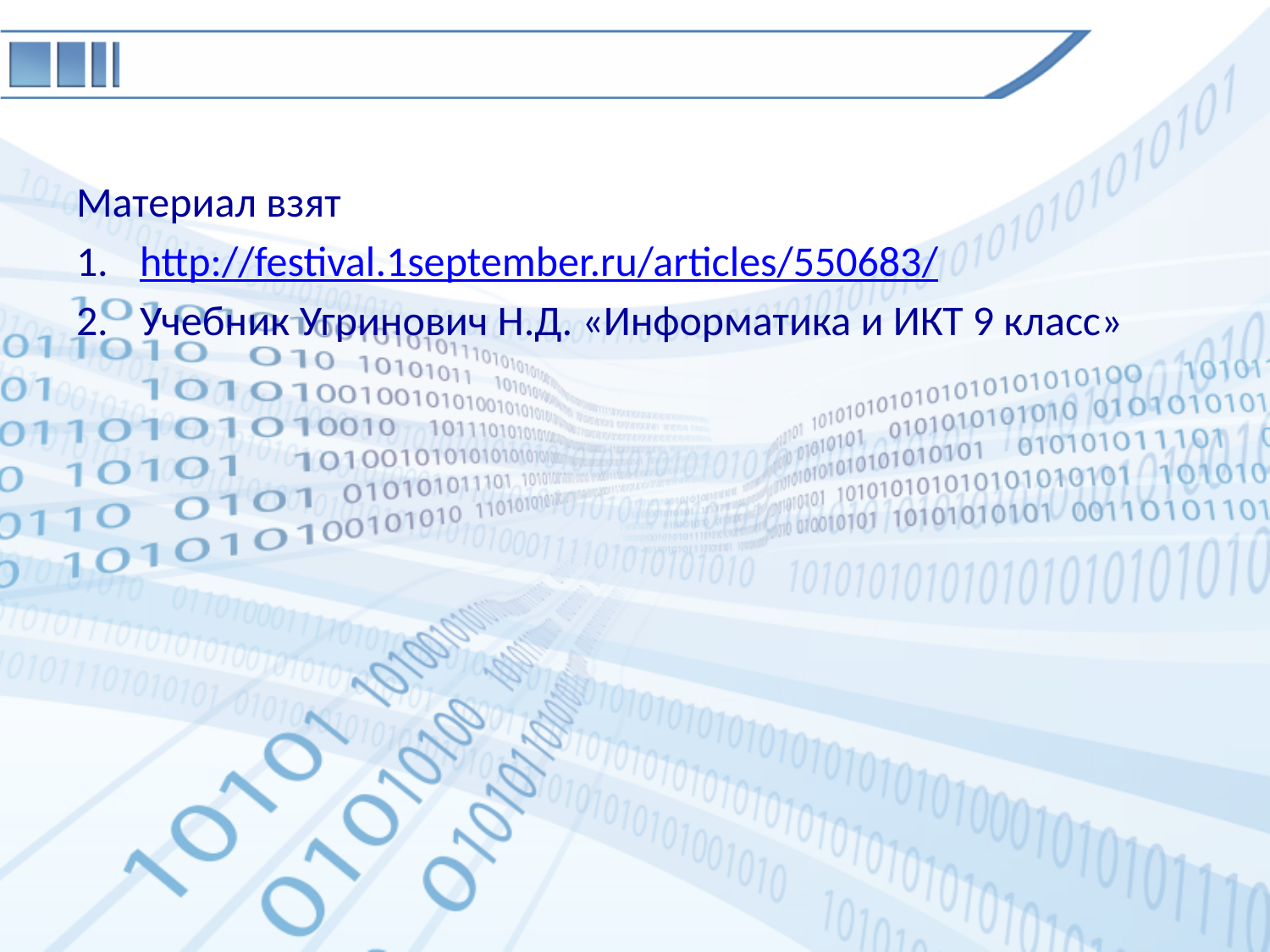

#
Материал взят
http://festival.1september.ru/articles/550683/
Учебник Угринович Н.Д. «Информатика и ИКТ 9 класс»